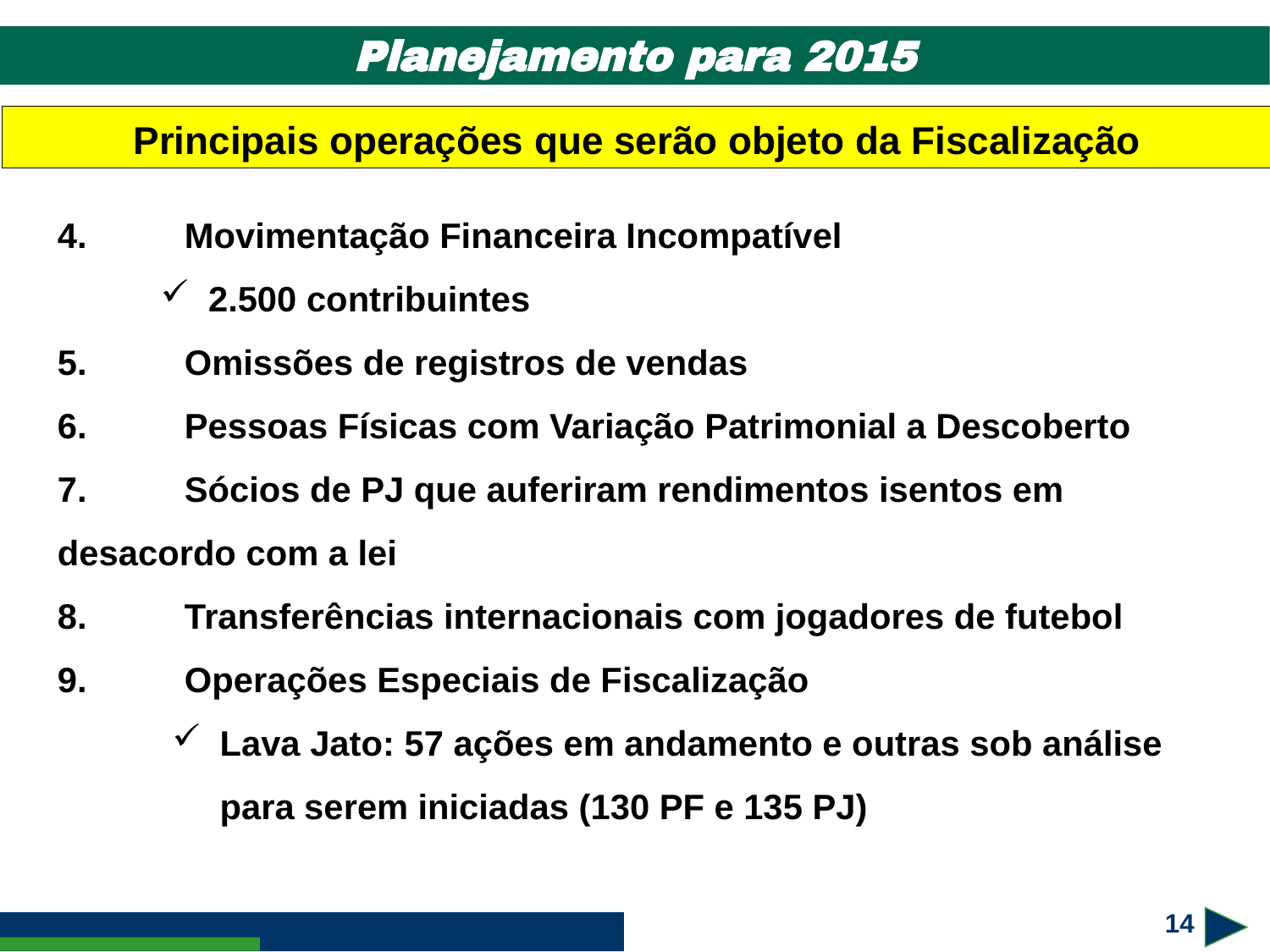

Planejamento para 2015
Principais operações que serão objeto da Fiscalização
4. 	Movimentação Financeira Incompatível
2.500 contribuintes
5.	Omissões de registros de vendas
6. 	Pessoas Físicas com Variação Patrimonial a Descoberto
7. 	Sócios de PJ que auferiram rendimentos isentos em desacordo com a lei
8. 	Transferências internacionais com jogadores de futebol
9. 	Operações Especiais de Fiscalização
Lava Jato: 57 ações em andamento e outras sob análise para serem iniciadas (130 PF e 135 PJ)